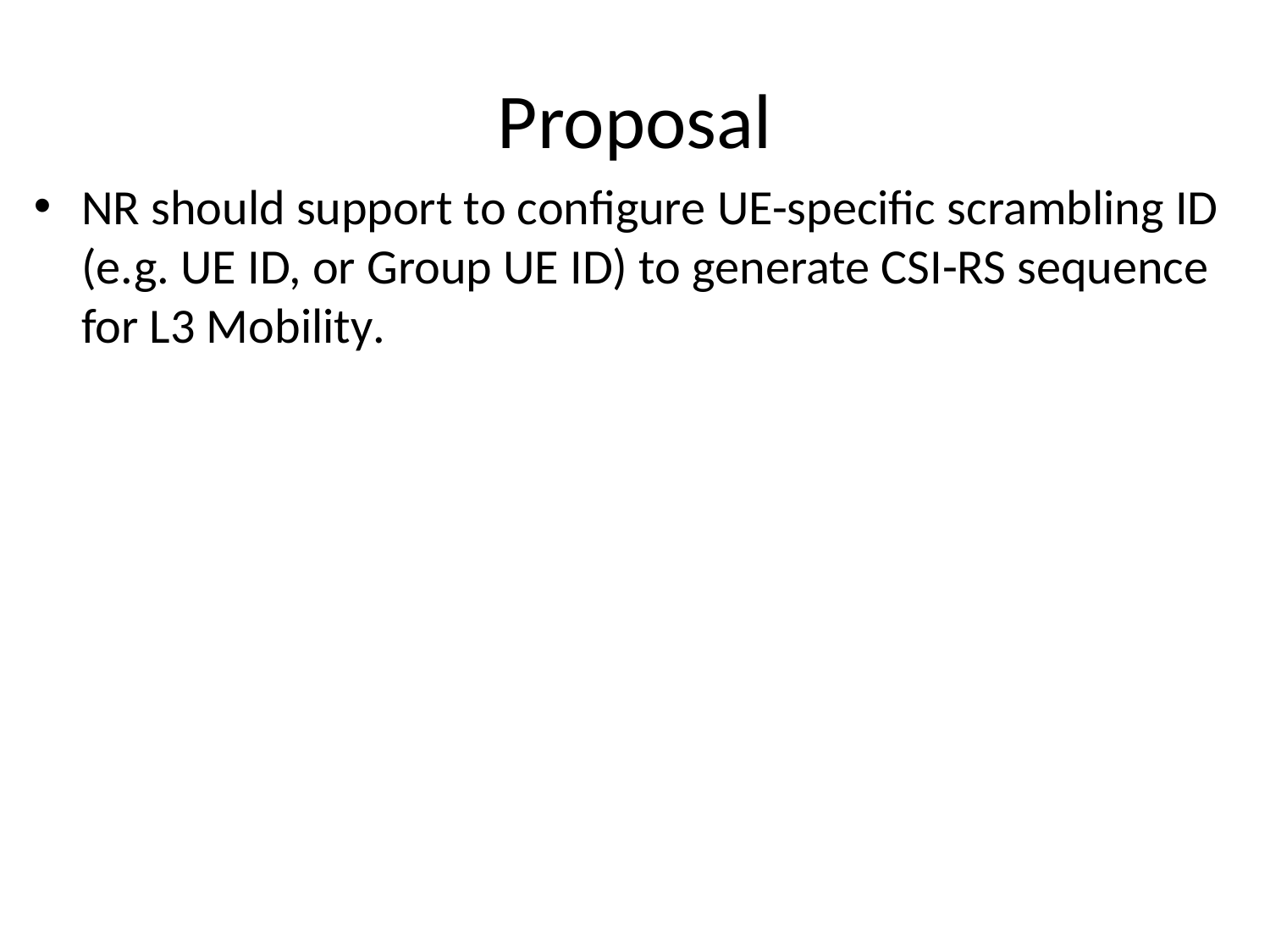

# Proposal
NR should support to configure UE-specific scrambling ID (e.g. UE ID, or Group UE ID) to generate CSI-RS sequence for L3 Mobility.